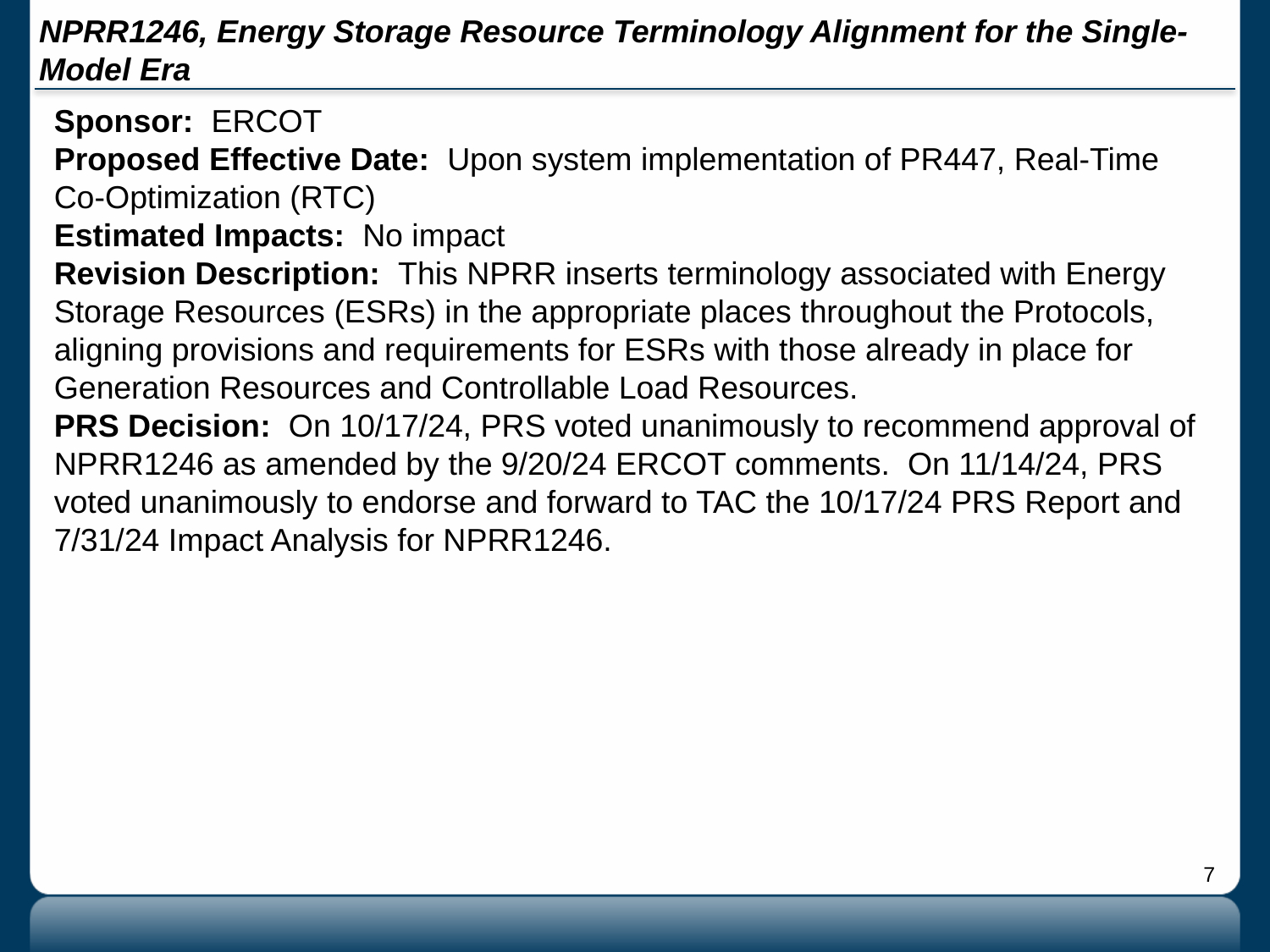

# NPRR1246, Energy Storage Resource Terminology Alignment for the Single-Model Era
Sponsor:  ERCOT
Proposed Effective Date:  Upon system implementation of PR447, Real-Time Co-Optimization (RTC)
Estimated Impacts:  No impact
Revision Description:  This NPRR inserts terminology associated with Energy Storage Resources (ESRs) in the appropriate places throughout the Protocols, aligning provisions and requirements for ESRs with those already in place for Generation Resources and Controllable Load Resources.
PRS Decision:  On 10/17/24, PRS voted unanimously to recommend approval of NPRR1246 as amended by the 9/20/24 ERCOT comments.  On 11/14/24, PRS voted unanimously to endorse and forward to TAC the 10/17/24 PRS Report and 7/31/24 Impact Analysis for NPRR1246.